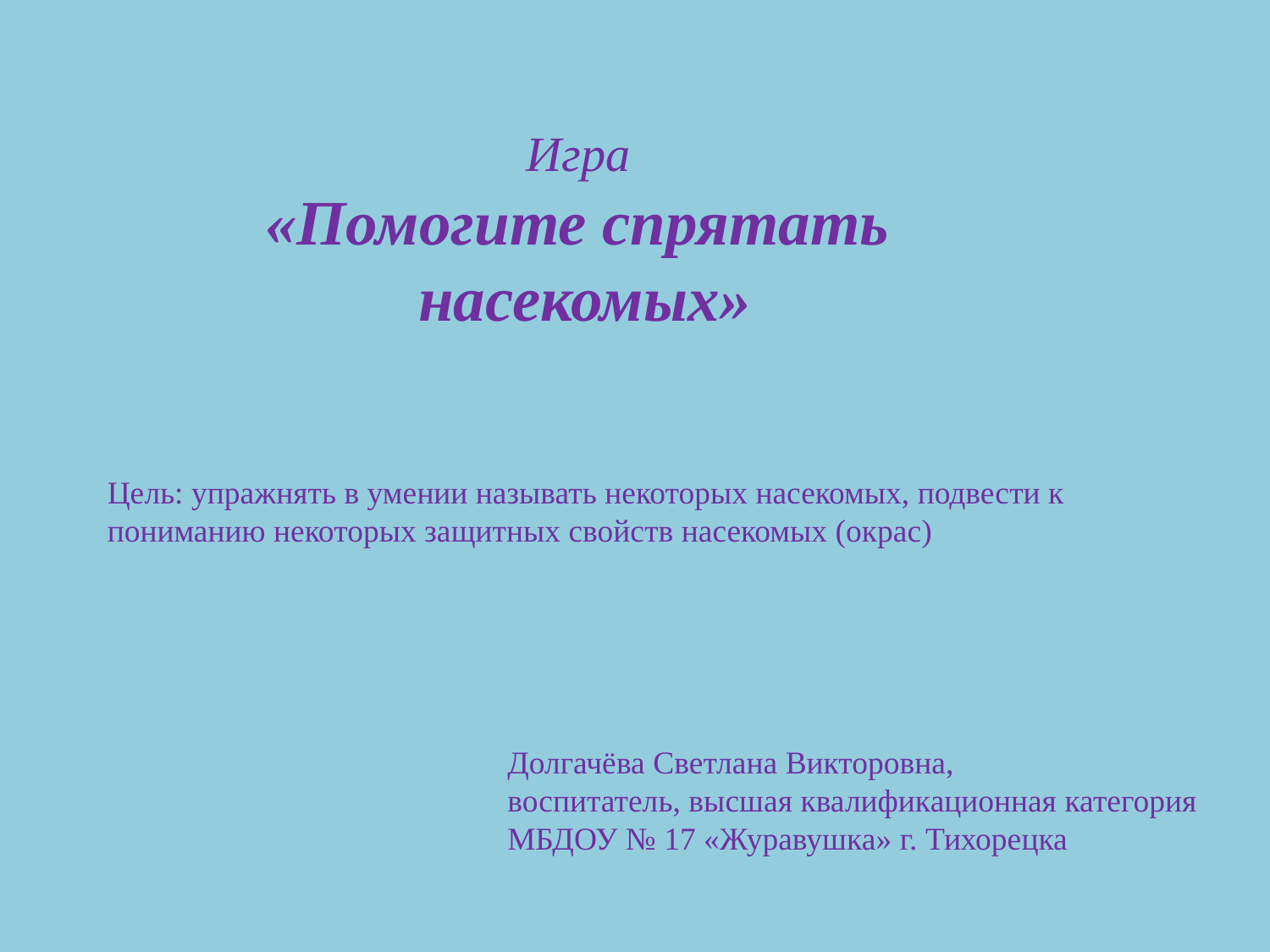

Игра
«Помогите спрятать
насекомых»
Цель: упражнять в умении называть некоторых насекомых, подвести к пониманию некоторых защитных свойств насекомых (окрас)
Долгачёва Светлана Викторовна,
воспитатель, высшая квалификационная категория
МБДОУ № 17 «Журавушка» г. Тихорецка